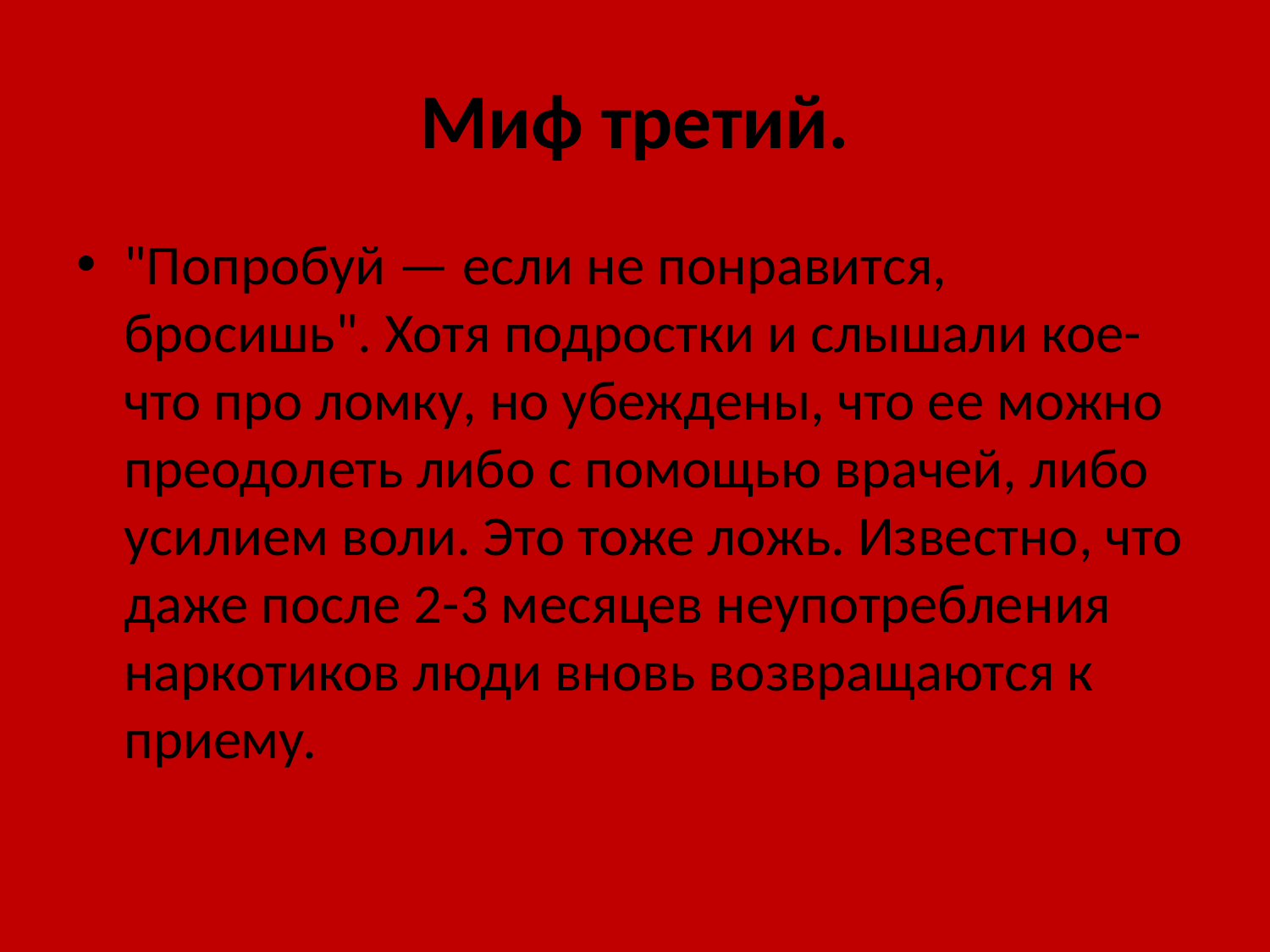

# Миф третий.
"Попробуй — если не понравится, бросишь". Хотя подростки и слышали кое-что про ломку, но убеждены, что ее можно преодолеть либо с помощью врачей, либо усилием воли. Это тоже ложь. Известно, что даже после 2-3 месяцев неупотребления наркотиков люди вновь возвращаются к приему.